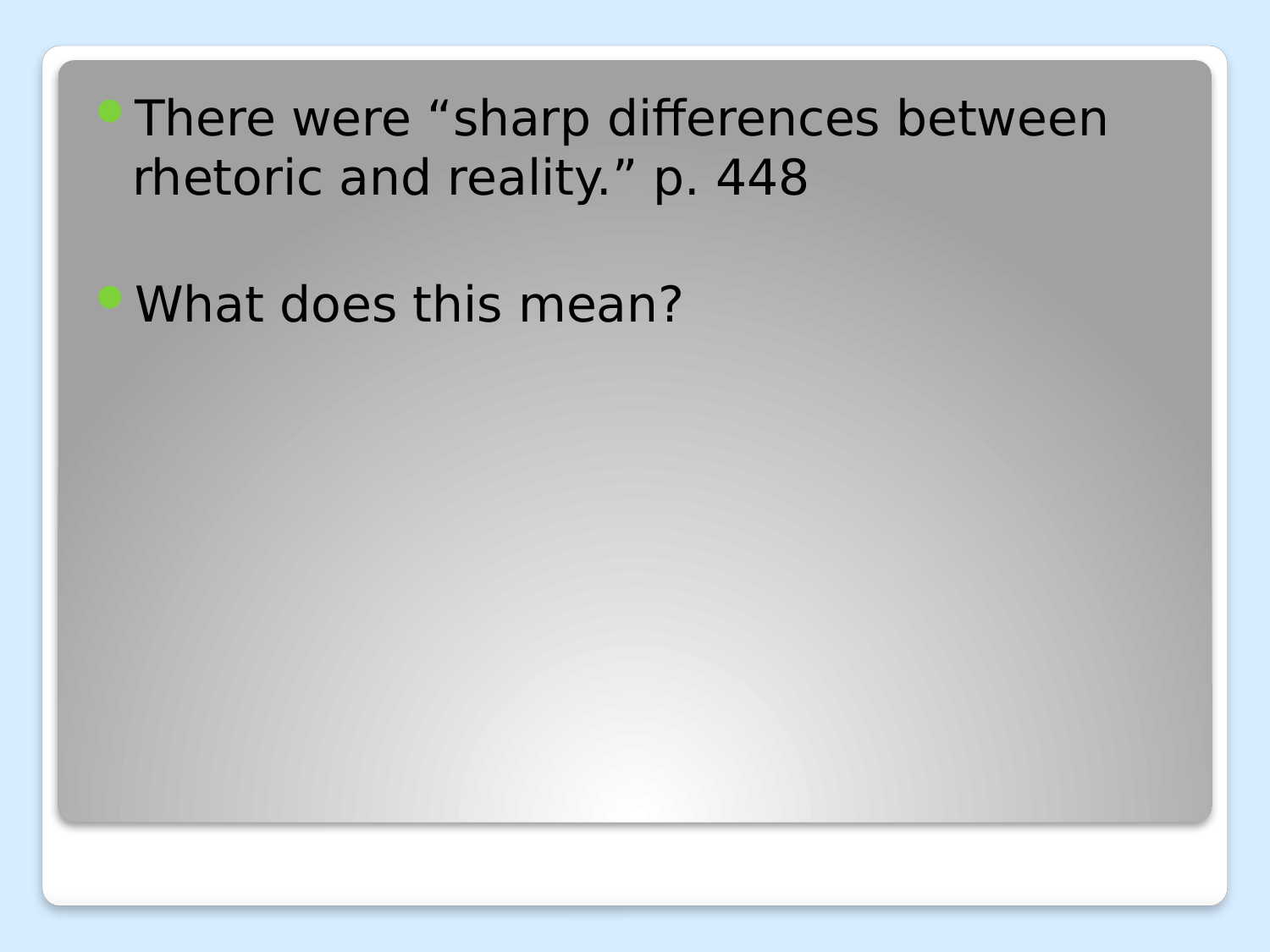

There were “sharp differences between rhetoric and reality.” p. 448

What does this mean?
#